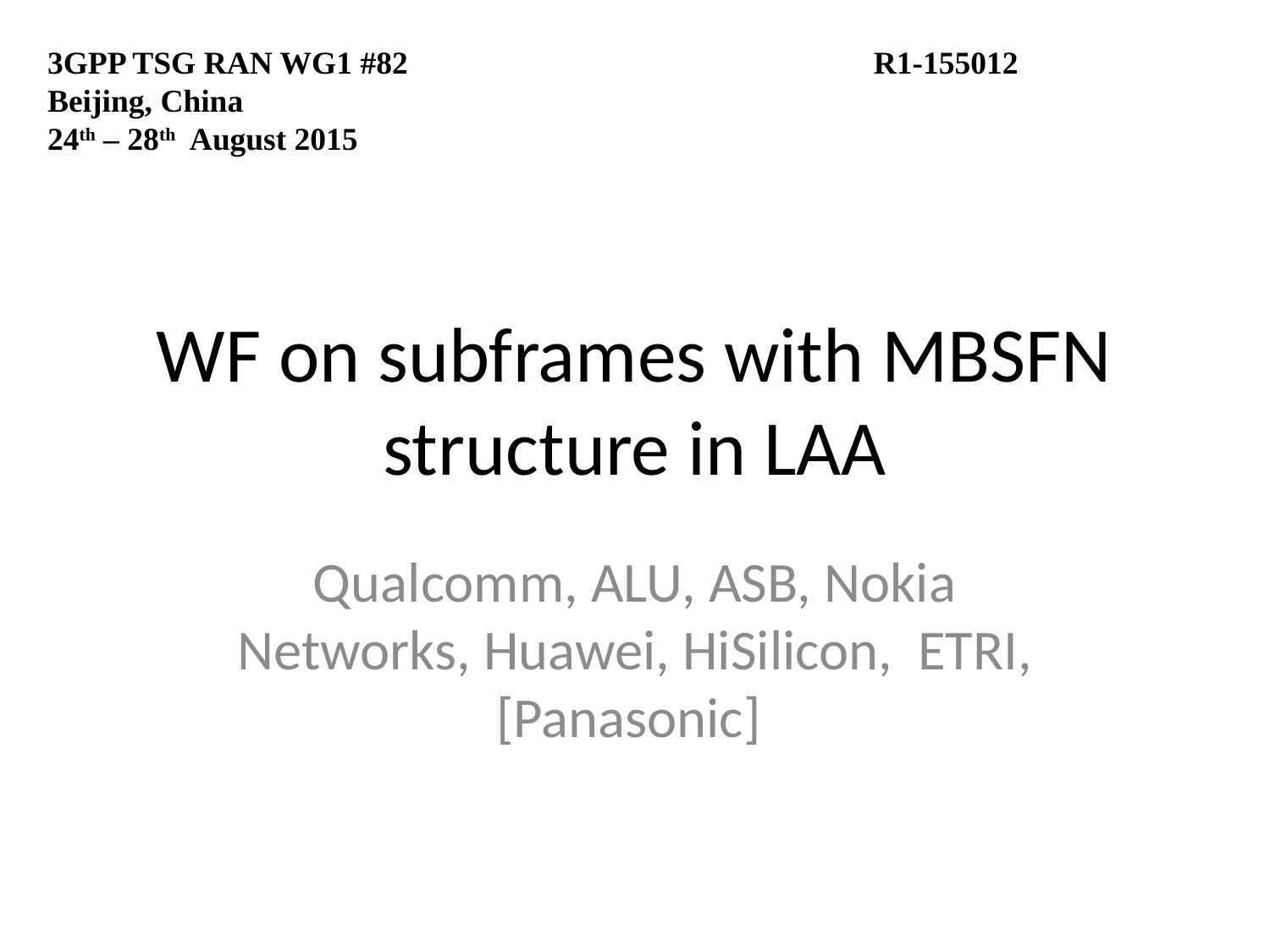

3GPP TSG RAN WG1 #82				        R1-155012
Beijing, China
24th – 28th  August 2015
# WF on subframes with MBSFN structure in LAA
Qualcomm, ALU, ASB, Nokia Networks, Huawei, HiSilicon,  ETRI, [Panasonic]